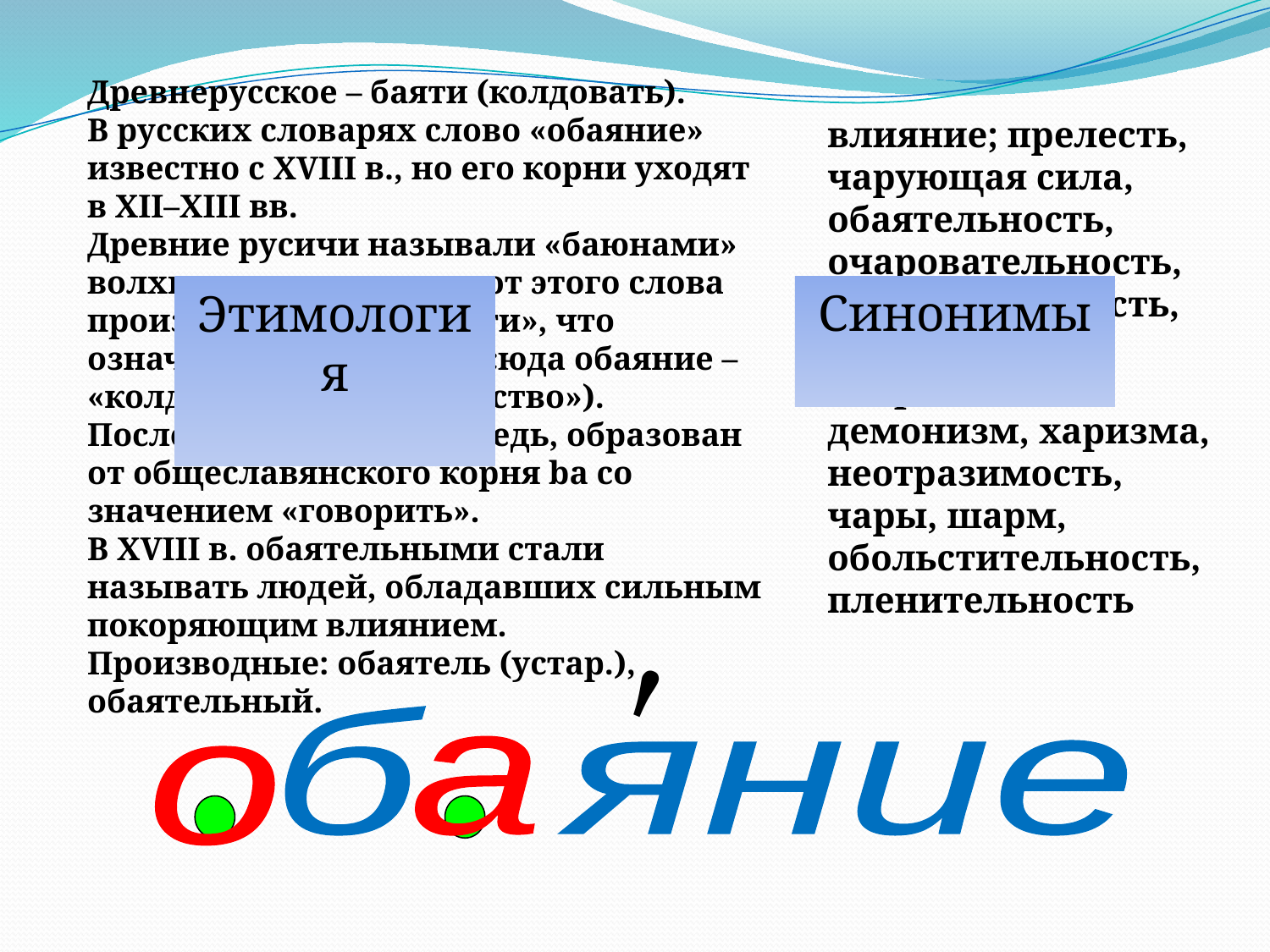

Древнерусское – баяти (колдовать).
В русских словарях слово «обаяние» известно с XVIII в., но его корни уходят в XII–XIII вв.
Древние русичи называли «баюнами» волхвов или колдунов, от этого слова произошел глагол «баяти», что означает колдовать (отсюда обаяние – «колдовство», «чародейство»). Последний, в свою очередь, образован от общеславянского корня ba со значением «говорить».
В XVIII в. обаятельными стали называть людей, обладавших сильным покоряющим влиянием.
Производные: обаятель (устар.), обаятельный.
влияние; прелесть, чарующая сила, обаятельность, очаровательность, притягательность, чарование, очарование, демонизм, харизма, неотразимость, чары, шарм, обольстительность, пленительность
Этимология

Синонимы

′
б  яние
а
о